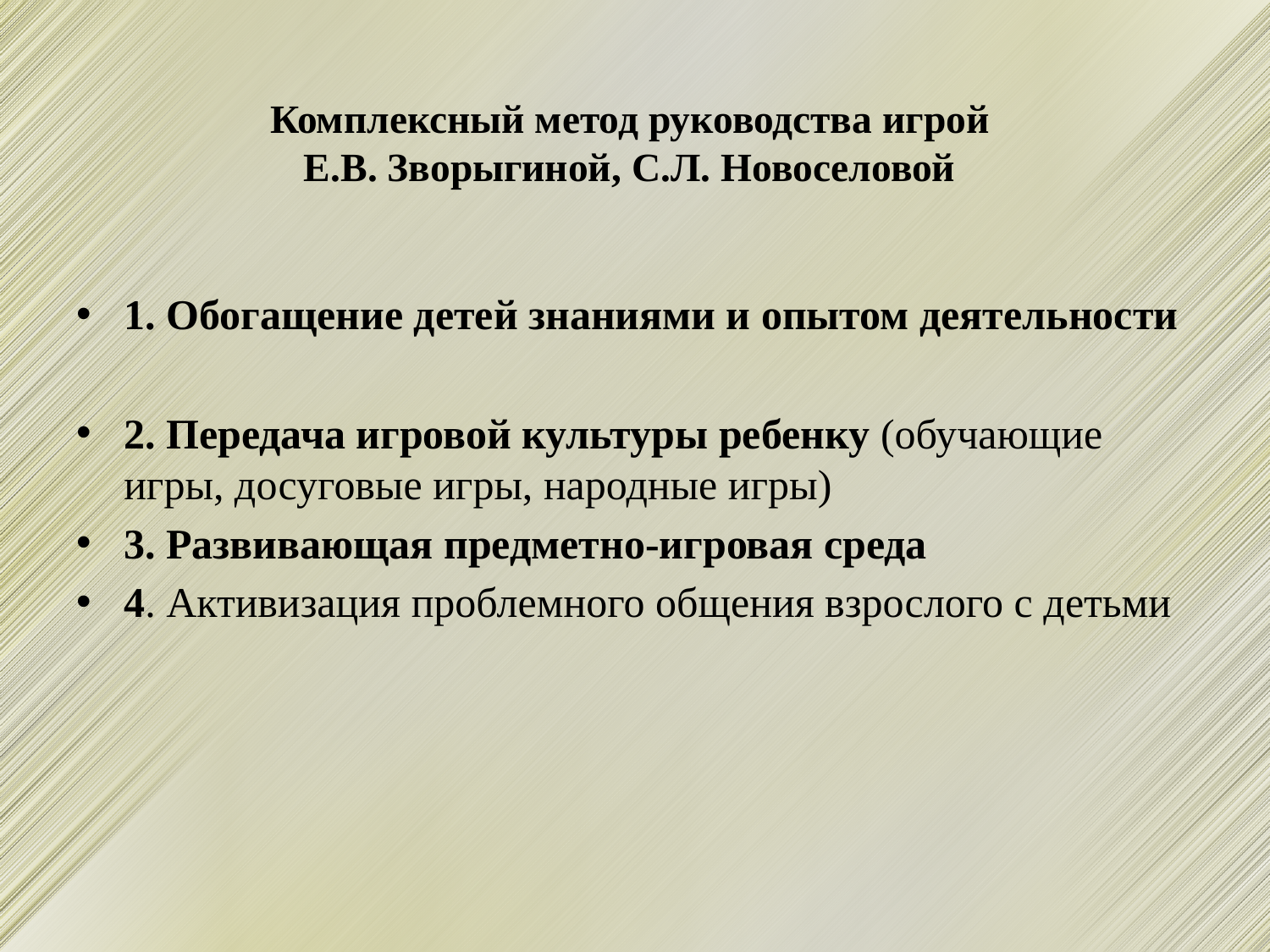

# Комплексный метод руководства игрой Е.В. Зворыгиной, С.Л. Новоселовой

1. Обогащение детей знаниями и опытом деятельности

2. Передача игровой культуры ребенку (обучающие игры, досуговые игры, народные игры)
3. Развивающая предметно-игровая среда
4. Активизация проблемного общения взрослого с детьми